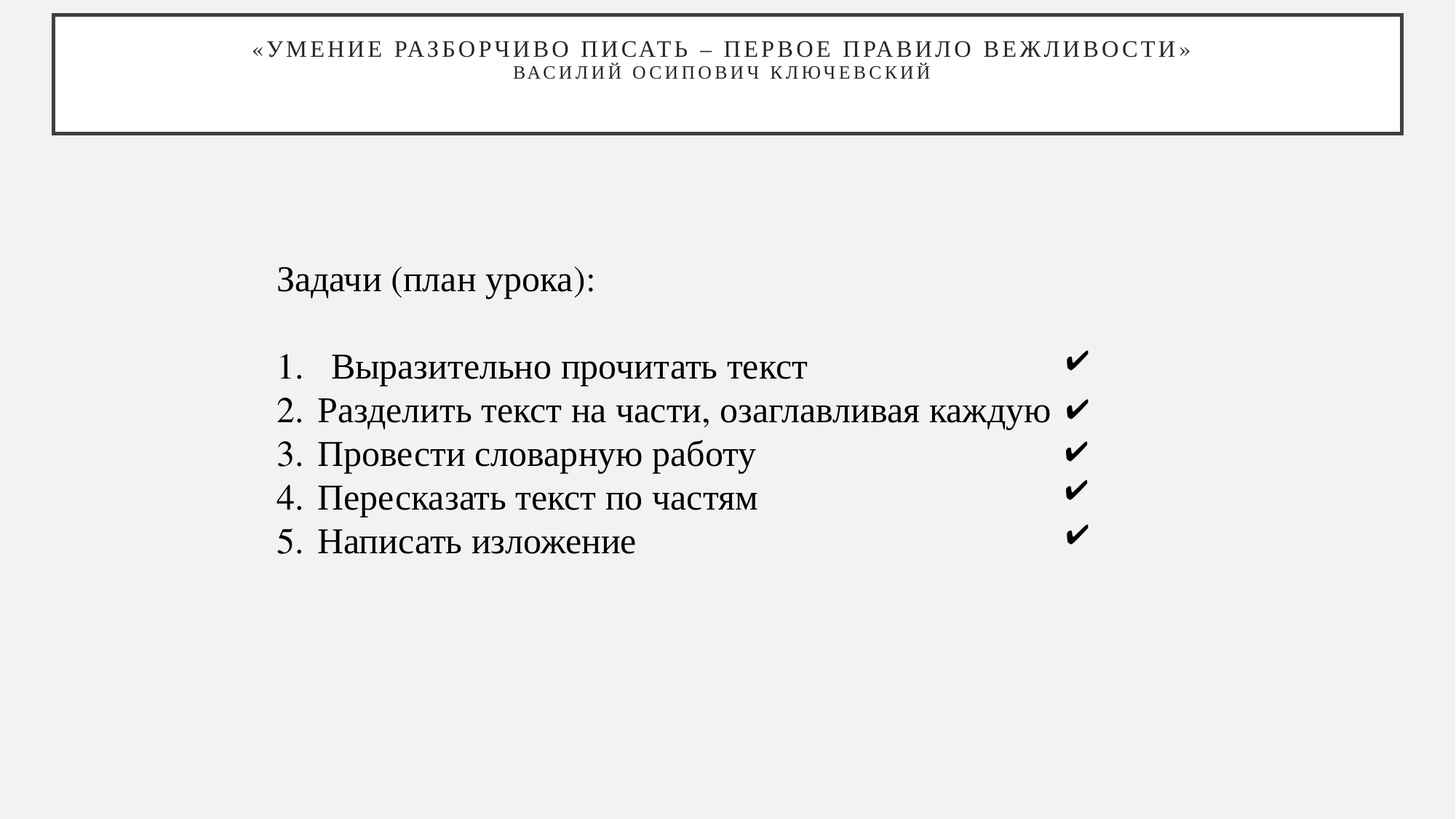

# «умение разборчиво писать – первое правило вежливости» Василий Осипович Ключевский

Задачи (план урока):

Выразительно прочитать текст
Разделить текст на части, озаглавливая каждую
Провести словарную работу
Пересказать текст по частям
Написать изложение

✔️

✔️

✔️

✔️

✔️